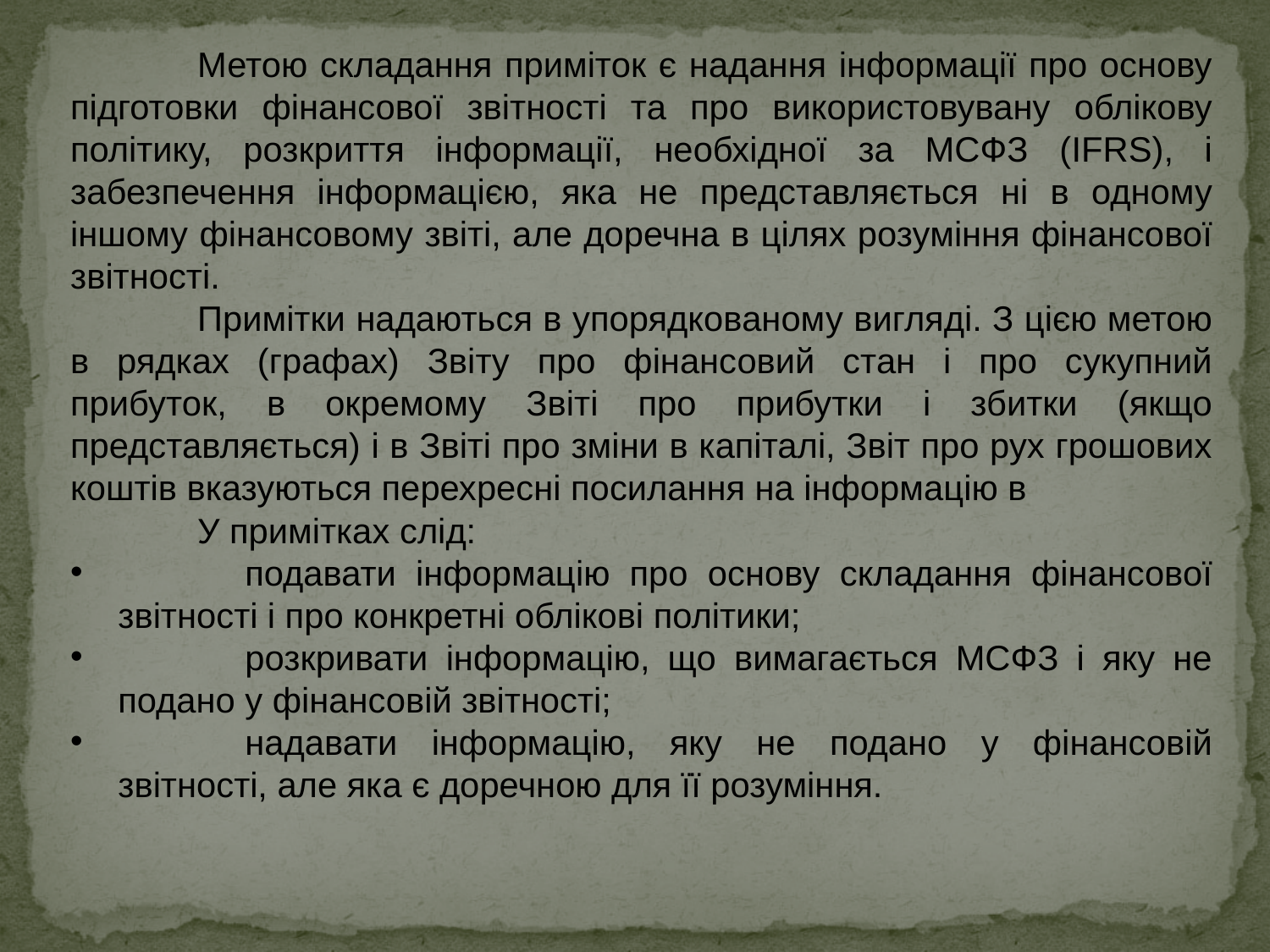

Метою складання приміток є надання інформації про основу підготовки фінансової звітності та про використовувану облікову політику, розкриття інформації, необхідної за МСФЗ (IFRS), і забезпечення інформацією, яка не представляється ні в одному іншому фінансовому звіті, але доречна в цілях розуміння фінансової звітності.
	Примітки надаються в упорядкованому вигляді. З цією метою в рядках (графах) Звіту про фінансовий стан і про сукупний прибуток, в окремому Звіті про прибутки і збитки (якщо представляється) і в Звіті про зміни в капіталі, Звіт про рух грошових коштів вказуються перехресні посилання на інформацію в
	У примітках слід:
	подавати інформацію про основу складання фінансової звітності і про конкретні облікові політики;
	розкривати інформацію, що вимагається МСФЗ і яку не подано у фінансовій звітності;
	надавати інформацію, яку не подано у фінансовій звітності, але яка є доречною для її розуміння.